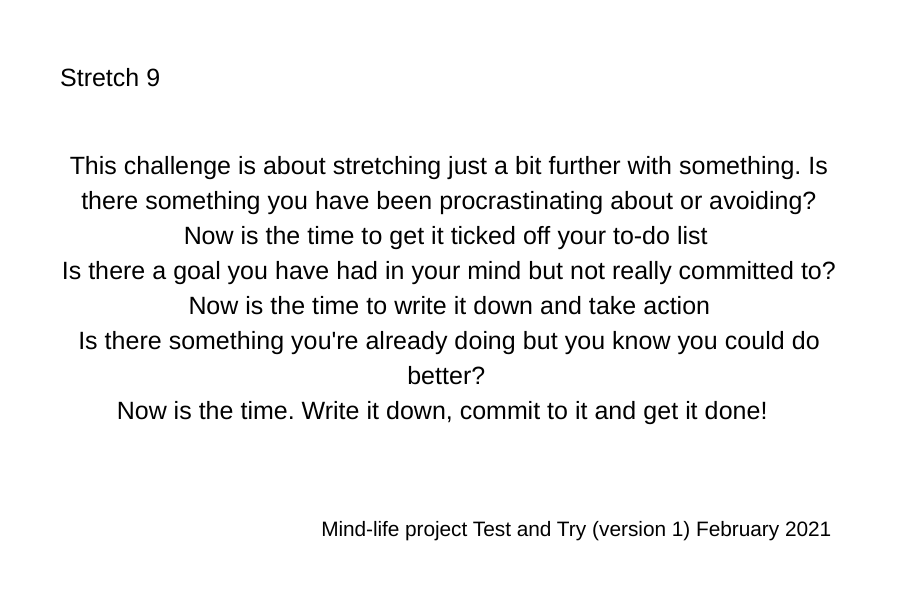

Stretch 9
This challenge is about stretching just a bit further with something. Is there something you have been procrastinating about or avoiding? Now is the time to get it ticked off your to-do list
Is there a goal you have had in your mind but not really committed to?
Now is the time to write it down and take action
Is there something you're already doing but you know you could do better?
Now is the time. Write it down, commit to it and get it done!
Mind-life project Test and Try (version 1) February 2021